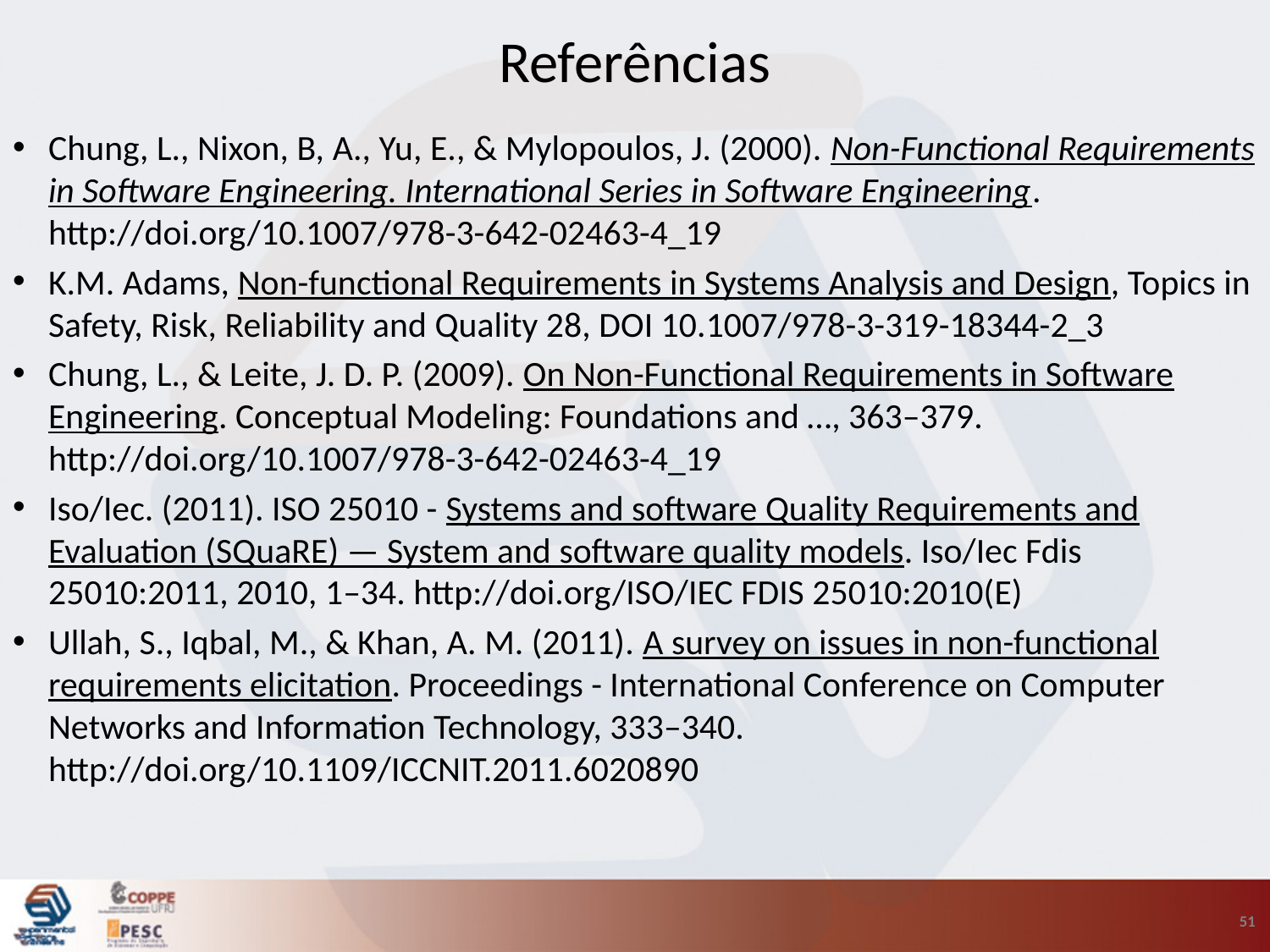

# Referências
Chung, L., Nixon, B, A., Yu, E., & Mylopoulos, J. (2000). Non-Functional Requirements in Software Engineering. International Series in Software Engineering. http://doi.org/10.1007/978-3-642-02463-4_19
K.M. Adams, Non-functional Requirements in Systems Analysis and Design, Topics in Safety, Risk, Reliability and Quality 28, DOI 10.1007/978-3-319-18344-2_3
Chung, L., & Leite, J. D. P. (2009). On Non-Functional Requirements in Software Engineering. Conceptual Modeling: Foundations and …, 363–379. http://doi.org/10.1007/978-3-642-02463-4_19
Iso/Iec. (2011). ISO 25010 - Systems and software Quality Requirements and Evaluation (SQuaRE) — System and software quality models. Iso/Iec Fdis 25010:2011, 2010, 1–34. http://doi.org/ISO/IEC FDIS 25010:2010(E)
Ullah, S., Iqbal, M., & Khan, A. M. (2011). A survey on issues in non-functional requirements elicitation. Proceedings - International Conference on Computer Networks and Information Technology, 333–340. http://doi.org/10.1109/ICCNIT.2011.6020890